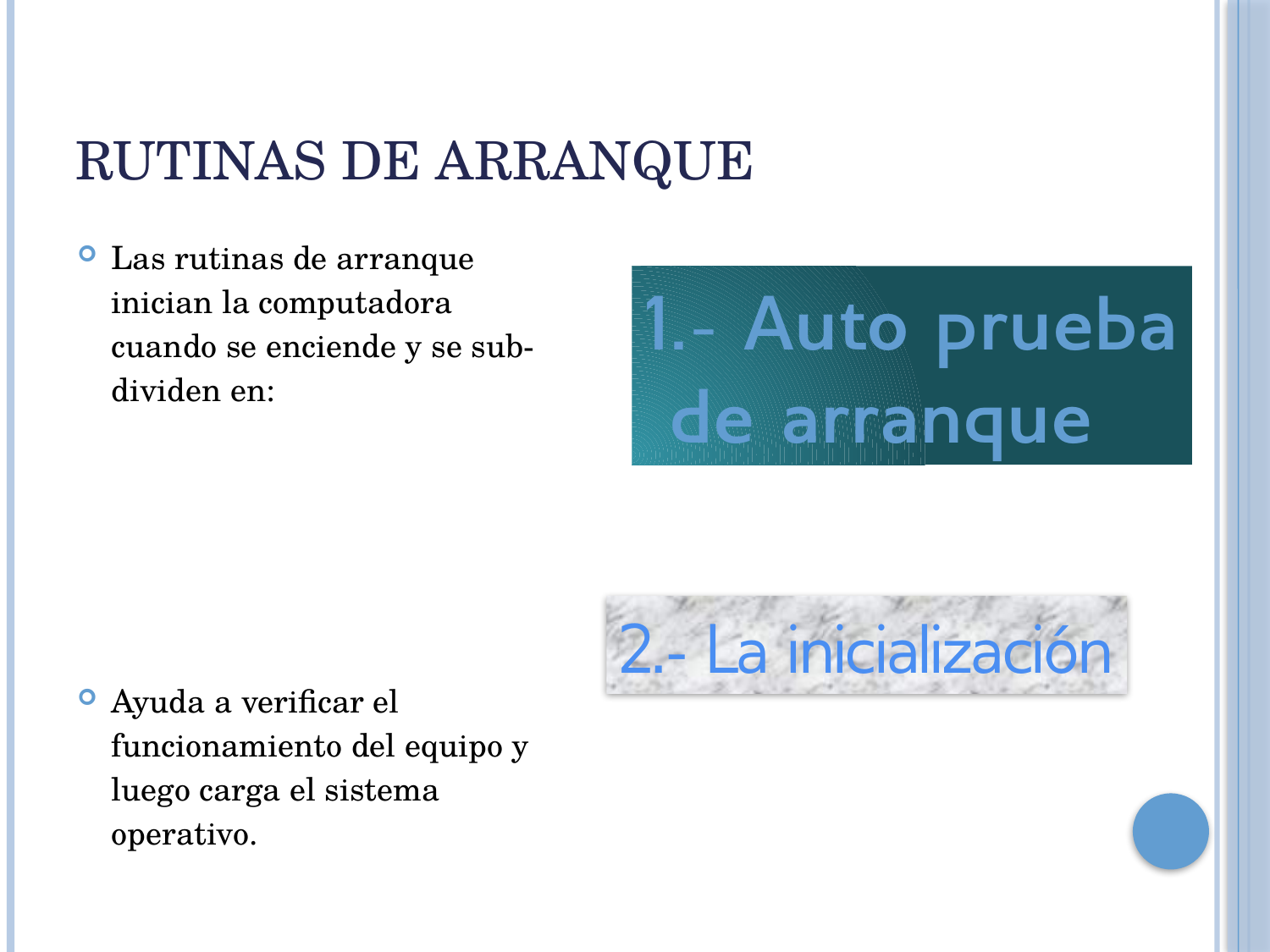

# Rutinas de Arranque
Las rutinas de arranque inician la computadora cuando se enciende y se sub-dividen en:

Ayuda a verificar el funcionamiento del equipo y luego carga el sistema operativo.
1.- Auto prueba
 de arranque
2.- La inicialización